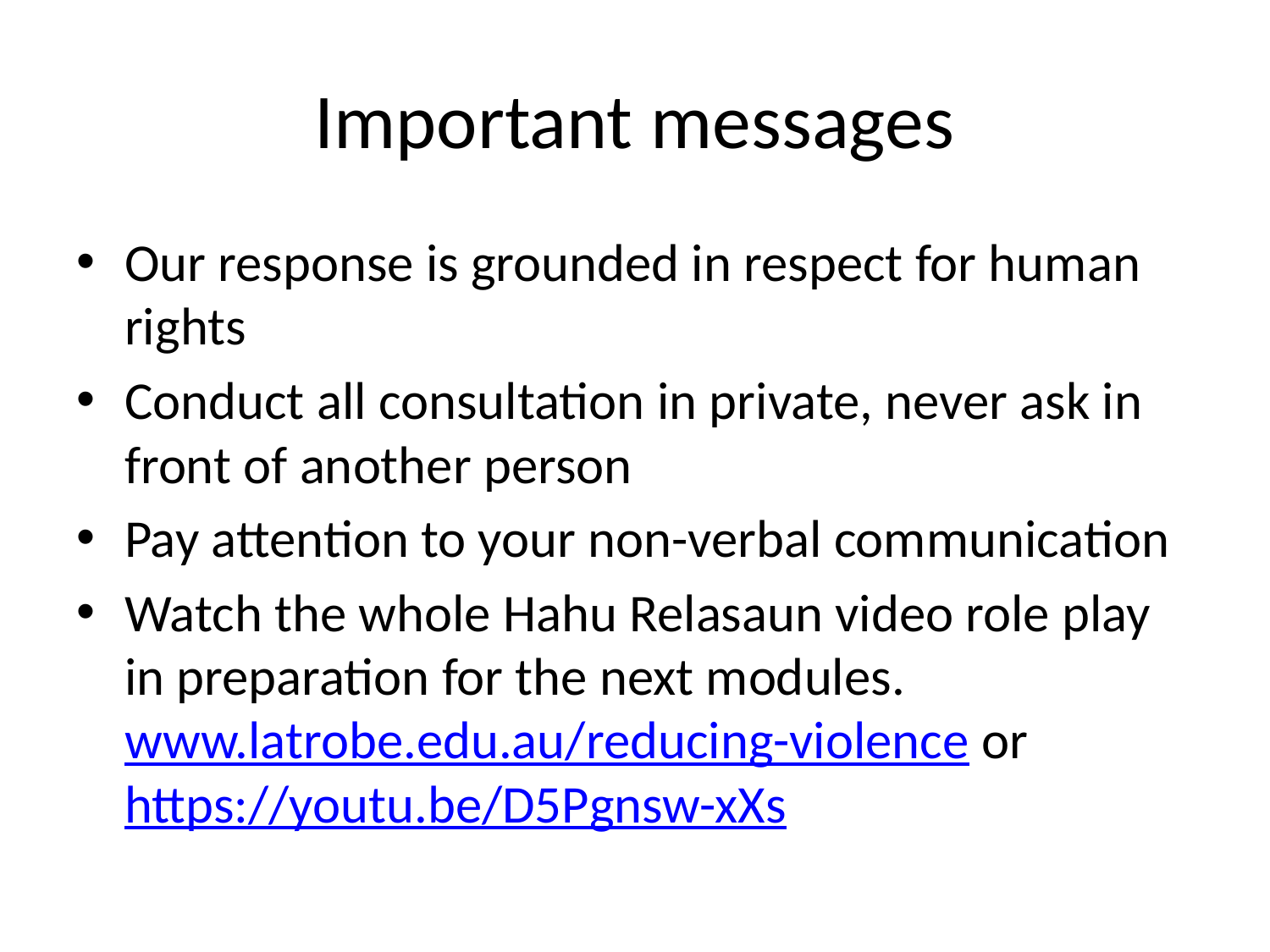

# Important messages
Our response is grounded in respect for human rights
Conduct all consultation in private, never ask in front of another person
Pay attention to your non-verbal communication
Watch the whole Hahu Relasaun video role play in preparation for the next modules. www.latrobe.edu.au/reducing-violence or https://youtu.be/D5Pgnsw-xXs